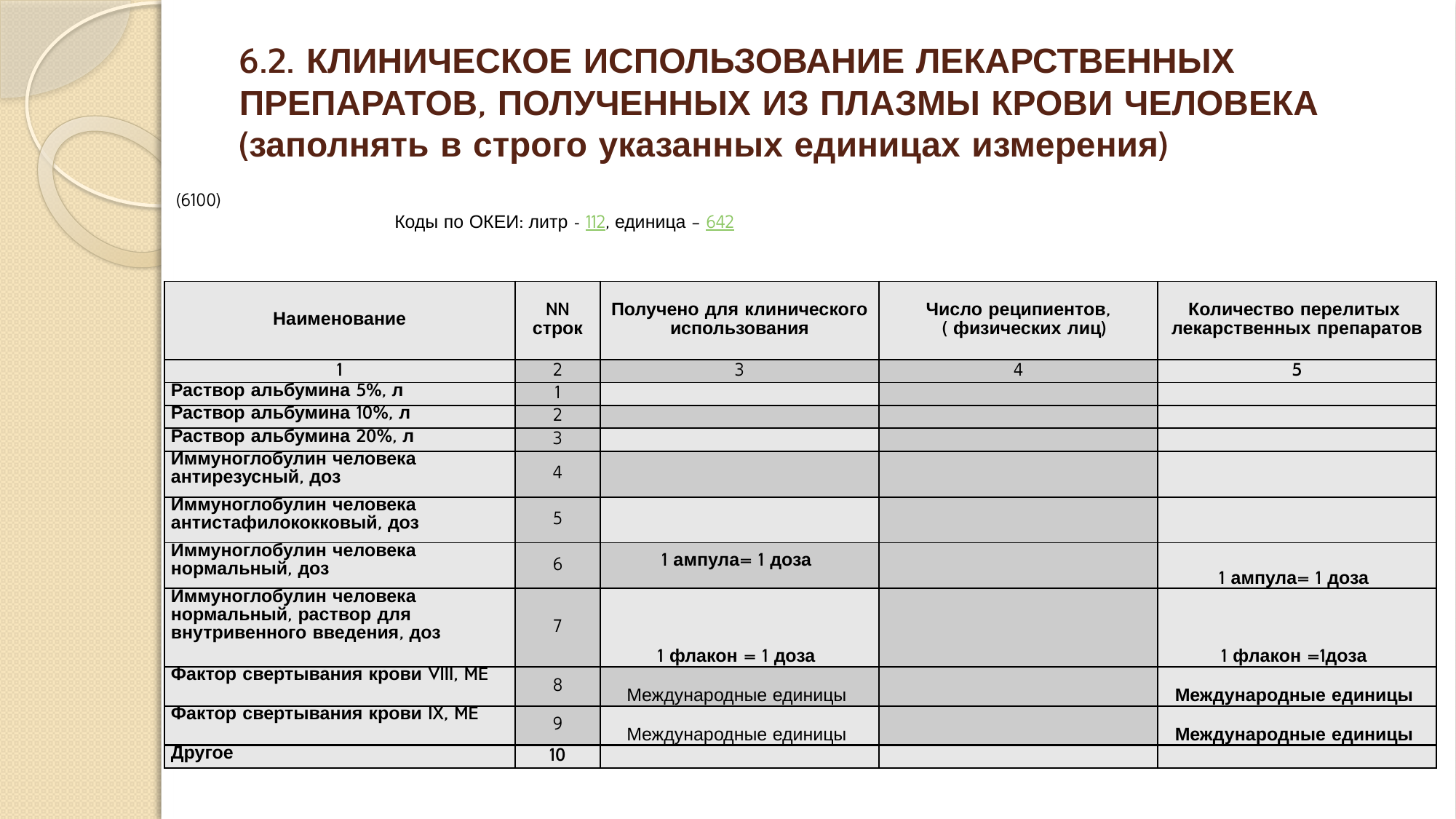

# 6.2. КЛИНИЧЕСКОЕ ИСПОЛЬЗОВАНИЕ ЛЕКАРСТВЕННЫХ ПРЕПАРАТОВ, ПОЛУЧЕННЫХ ИЗ ПЛАЗМЫ КРОВИ ЧЕЛОВЕКА (заполнять в строго указанных единицах измерения)
(6100) 											Коды по ОКЕИ: литр - 112, единица – 642

| Наименование | NN строк | Получено для клинического использования | Число реципиентов, ( физических лиц) | Количество перелитых лекарственных препаратов |
| --- | --- | --- | --- | --- |
| 1 | 2 | 3 | 4 | 5 |
| Раствор альбумина 5%, л | 1 |  |  |  |
| Раствор альбумина 10%, л | 2 |  |  |  |
| Раствор альбумина 20%, л | 3 |  |  |  |
| Иммуноглобулин человека антирезусный, доз | 4 |  |  |  |
| Иммуноглобулин человека антистафилококковый, доз | 5 |  |  |  |
| Иммуноглобулин человека нормальный, доз | 6 | 1 ампула= 1 доза |  | 1 ампула= 1 доза |
| Иммуноглобулин человека нормальный, раствор для внутривенного введения, доз | 7 | 1 флакон = 1 доза |  | 1 флакон =1доза |
| Фактор свертывания крови VIII, ME | 8 | Международные единицы |  | Международные единицы |
| Фактор свертывания крови IX, ME | 9 | Международные единицы |  | Международные единицы |
| Другое | 10 |  |  |  |